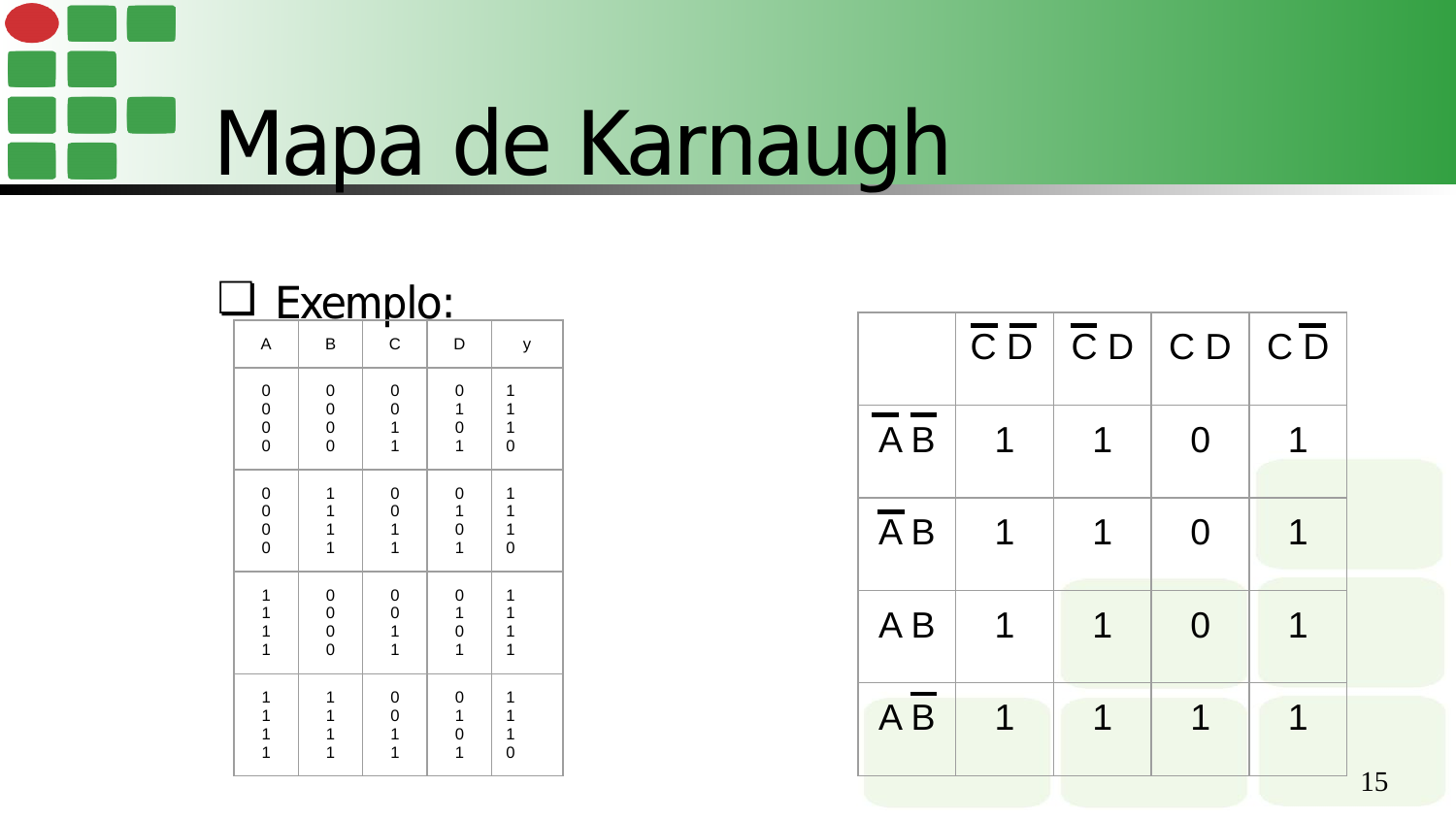

Mapa de Karnaugh
Exemplo:
|  | C D | C D | C D | C D |
| --- | --- | --- | --- | --- |
| A B | 1 | 1 | 0 | 1 |
| A B | 1 | 1 | 0 | 1 |
| A B | 1 | 1 | 0 | 1 |
| A B | 1 | 1 | 1 | 1 |
| A | B | C | D | y |
| --- | --- | --- | --- | --- |
| 0 0 0 0 | 0 0 0 0 | 0 0 1 1 | 0 1 0 1 | 1 1 1 0 |
| 0 0 0 0 | 1 1 1 1 | 0 0 1 1 | 0 1 0 1 | 1 1 1 0 |
| 1 1 1 1 | 0 0 0 0 | 0 0 1 1 | 0 1 0 1 | 1 1 1 1 |
| 1 1 1 1 | 1 1 1 1 | 0 0 1 1 | 0 1 0 1 | 1 1 1 0 |
15